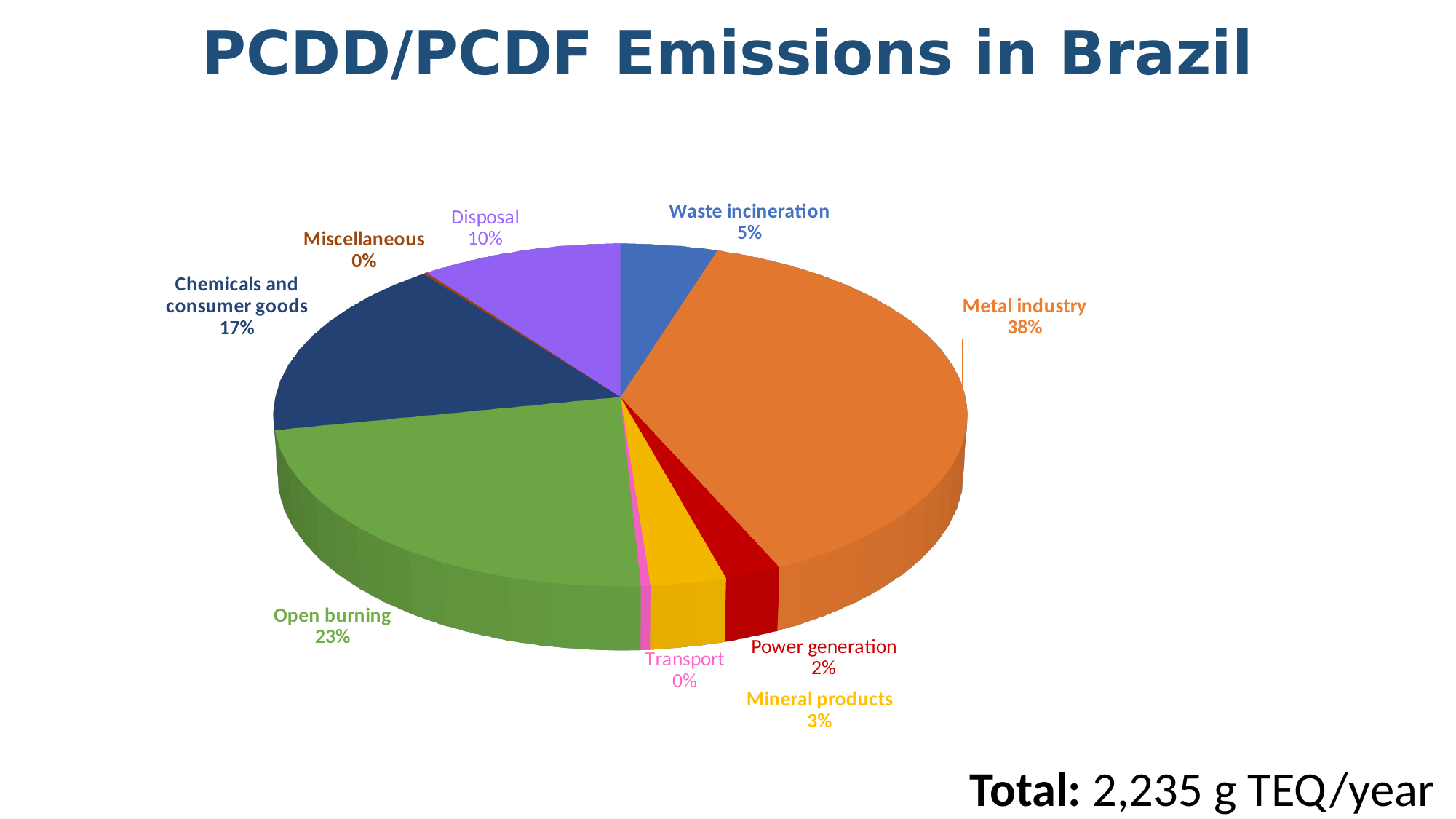

PCDD/PCDF Emissions in Brazil

[unsupported chart]

Total: 2,235 g TEQ/year